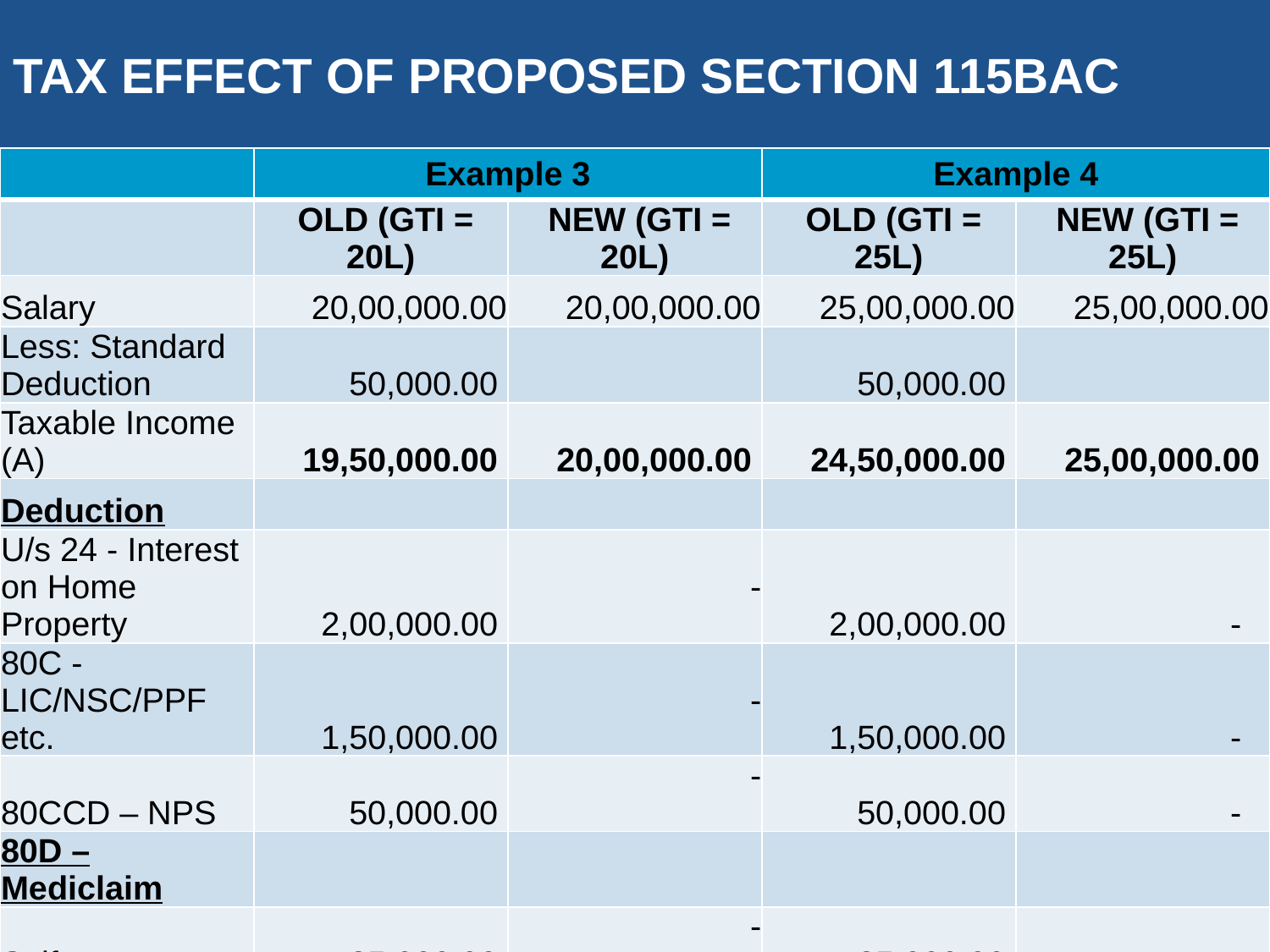

# TAX EFFECT OF PROPOSED SECTION 115BAC
|  | Example 3 |  | Example 4 |  |
| --- | --- | --- | --- | --- |
|  | OLD (GTI = 20L) | NEW (GTI = 20L) | OLD (GTI = 25L) | NEW (GTI = 25L) |
| Salary | 20,00,000.00 | 20,00,000.00 | 25,00,000.00 | 25,00,000.00 |
| Less: Standard Deduction | 50,000.00 |  | 50,000.00 |  |
| Taxable Income (A) | 19,50,000.00 | 20,00,000.00 | 24,50,000.00 | 25,00,000.00 |
| Deduction |  |  |  |  |
| U/s 24 - Interest on Home Property | 2,00,000.00 | - | 2,00,000.00 | - |
| 80C - LIC/NSC/PPF etc. | 1,50,000.00 | - | 1,50,000.00 | - |
| 80CCD – NPS | 50,000.00 | - | 50,000.00 | - |
| 80D – Mediclaim |  |  |  |  |
| Self | 25,000.00 | - | 25,000.00 | - |
| Parents | 25,000.00 | - | 25,000.00 | - |
| Total Deduction (B) | 4,50,000.00 | - | 4,50,000.00 | - |